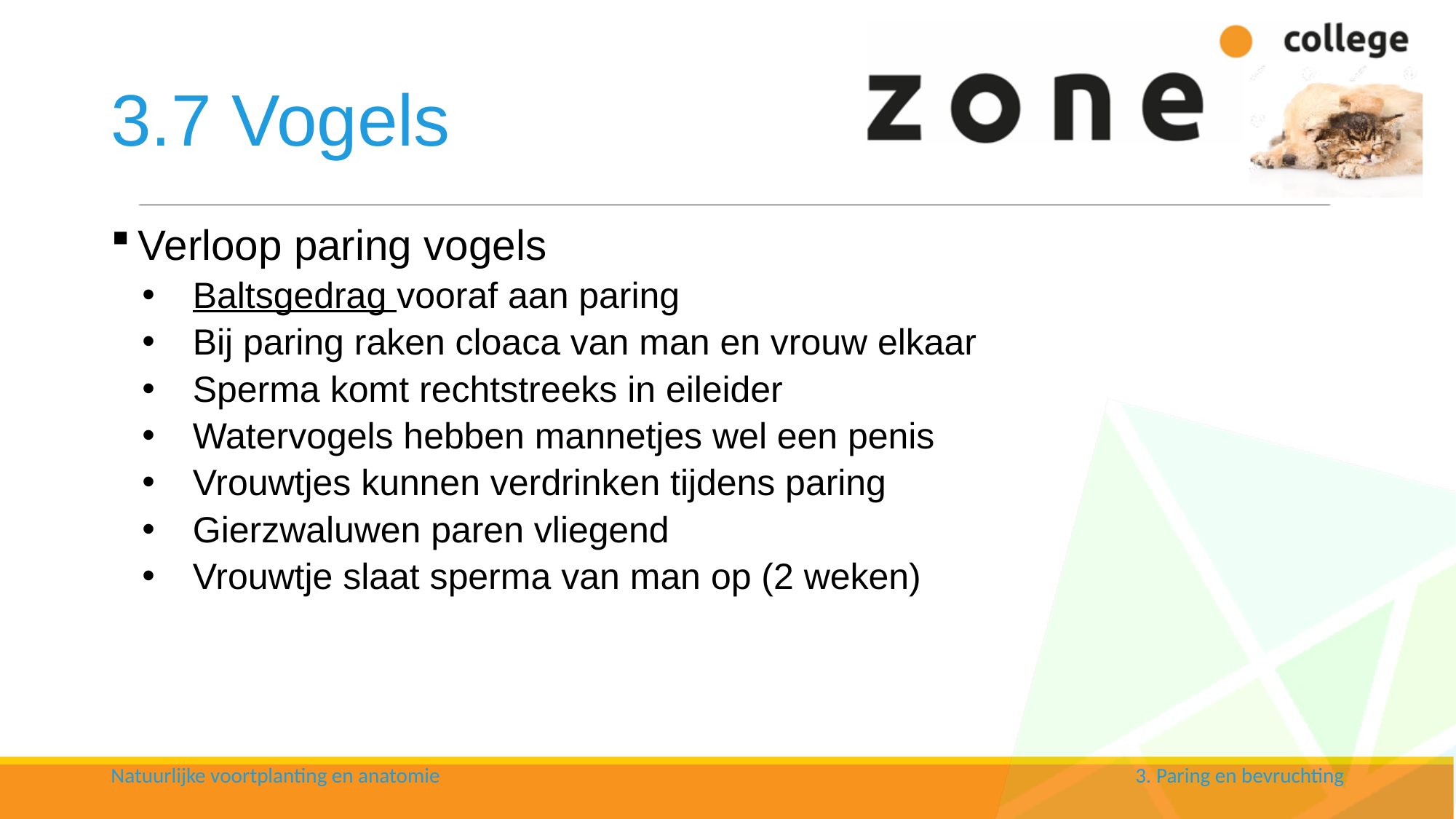

# 3.7 Vogels
Verloop paring vogels
Baltsgedrag vooraf aan paring
Bij paring raken cloaca van man en vrouw elkaar
Sperma komt rechtstreeks in eileider
Watervogels hebben mannetjes wel een penis
Vrouwtjes kunnen verdrinken tijdens paring
Gierzwaluwen paren vliegend
Vrouwtje slaat sperma van man op (2 weken)

Natuurlijke voortplanting en anatomie
3. Paring en bevruchting